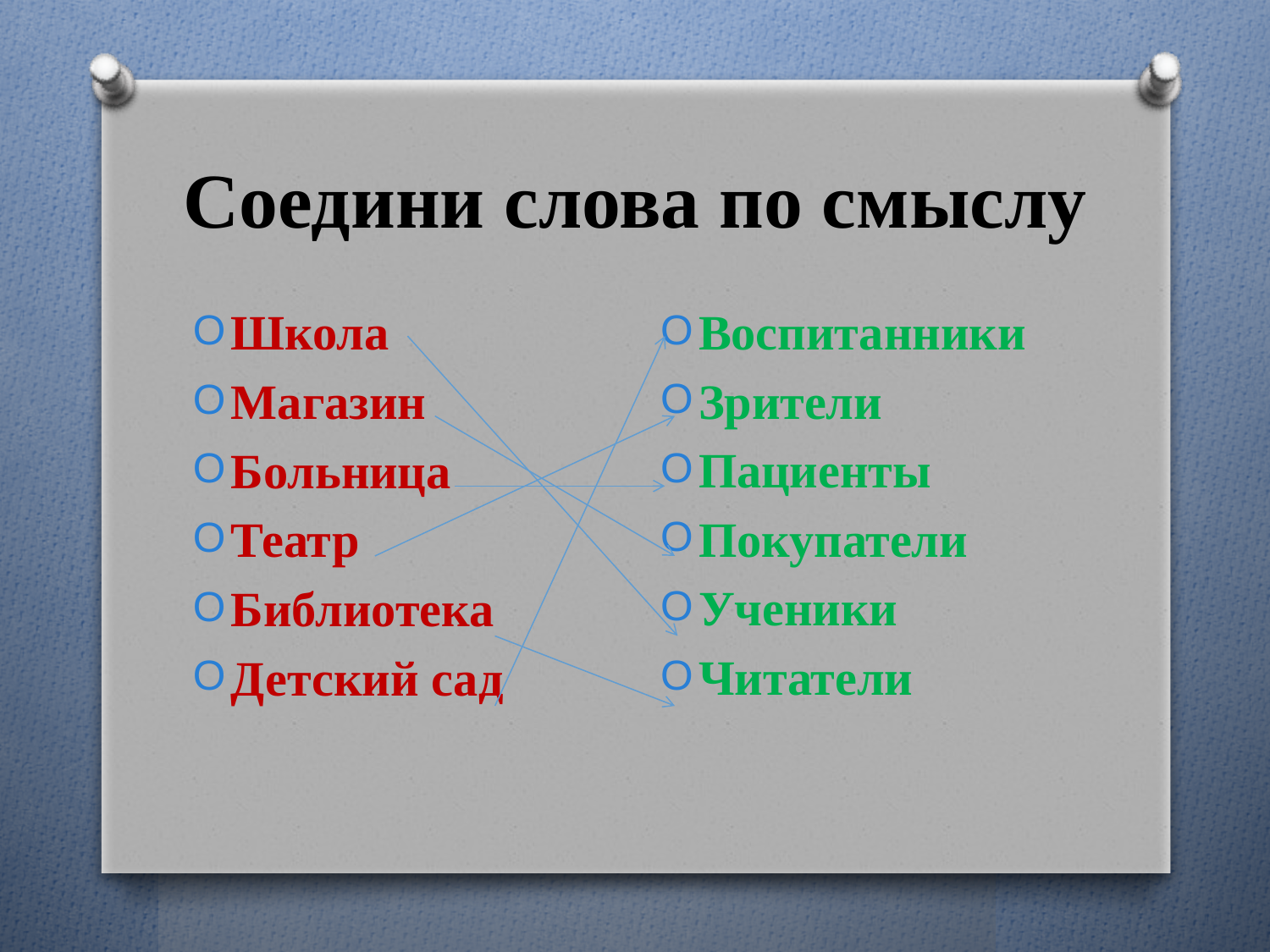

# Соедини слова по смыслу
Воспитанники
Зрители
Пациенты
Покупатели
Ученики
Читатели
Школа
Магазин
Больница
Театр
Библиотека
Детский сад